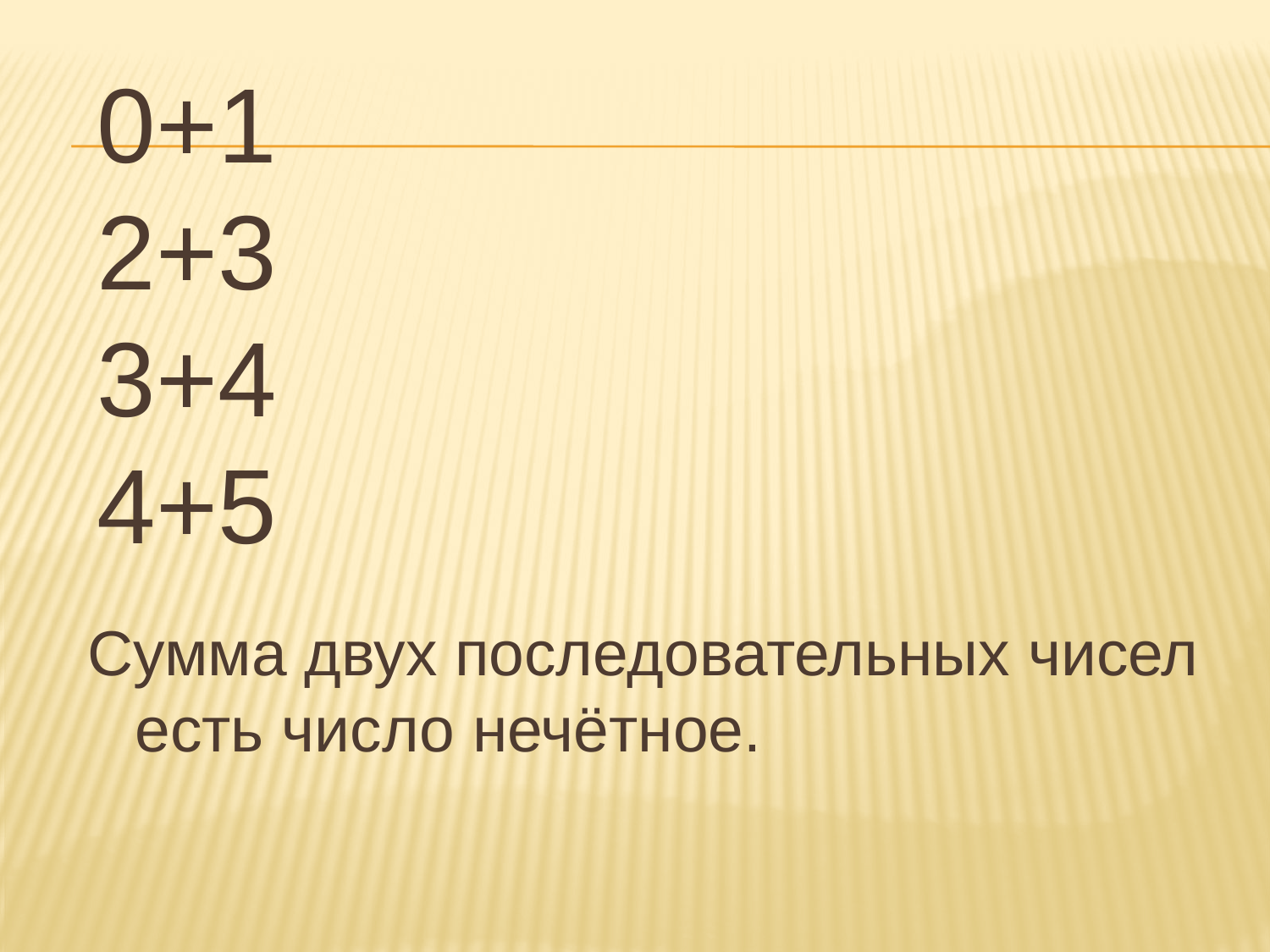

# 0+1 2+3 3+4 4+5
Сумма двух последовательных чисел есть число нечётное.